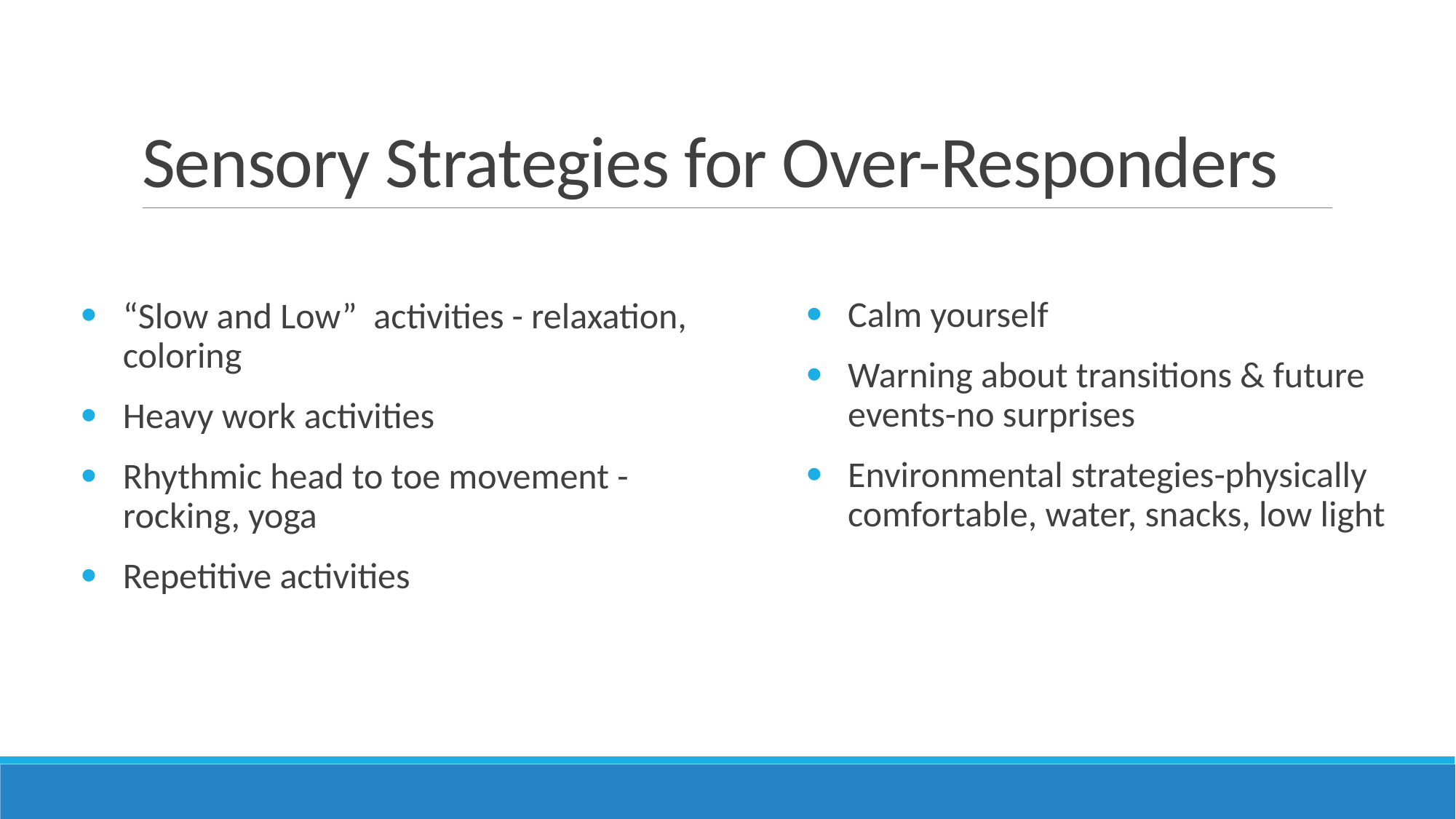

# Sensory Strategies for Over-Responders
Calm yourself
Warning about transitions & future events-no surprises
Environmental strategies-physically comfortable, water, snacks, low light
“Slow and Low”  activities - relaxation, coloring
Heavy work activities
Rhythmic head to toe movement - rocking, yoga
Repetitive activities